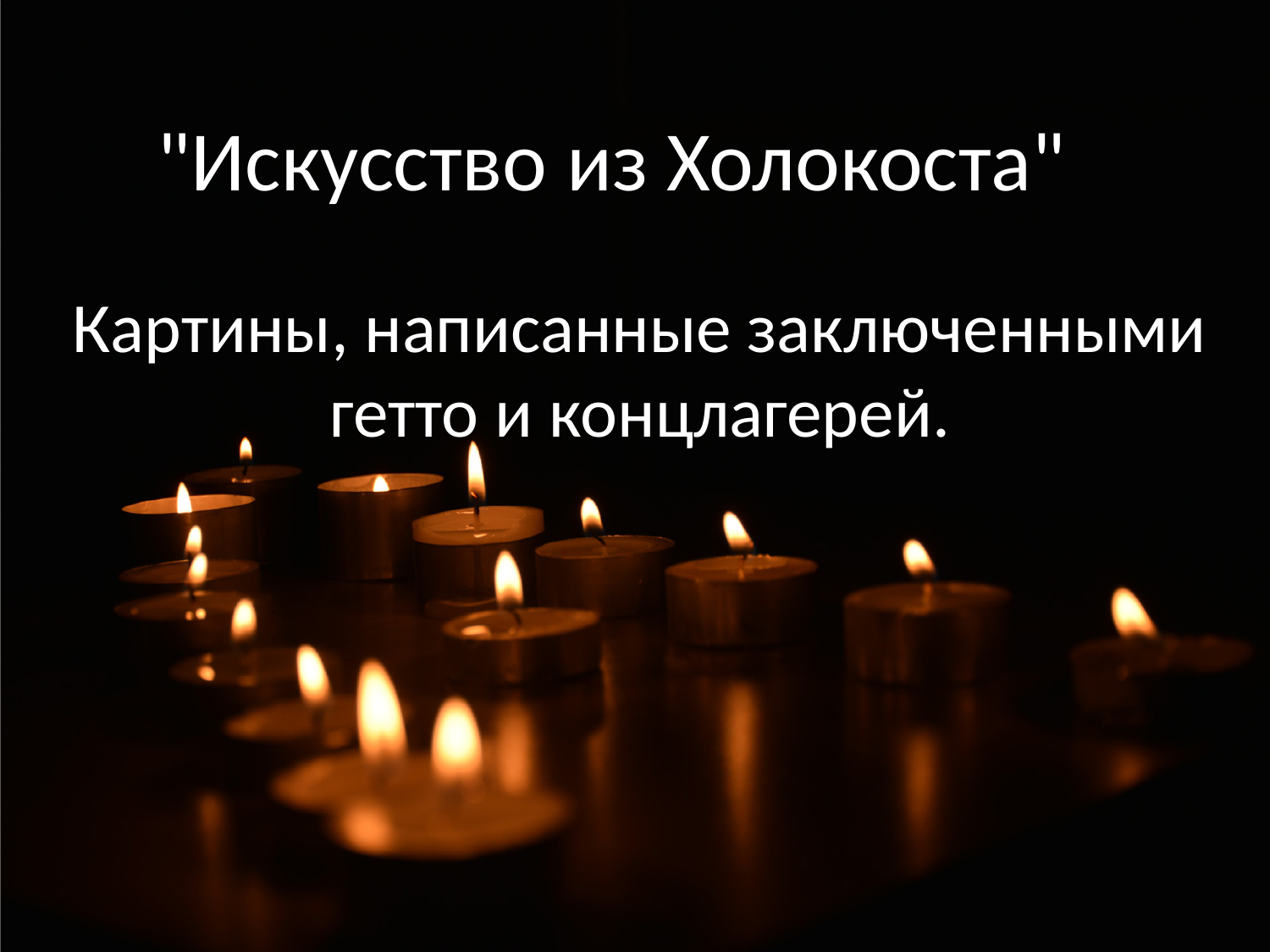

"Искусство из Холокоста"
Картины, написанные заключенными гетто и концлагерей.